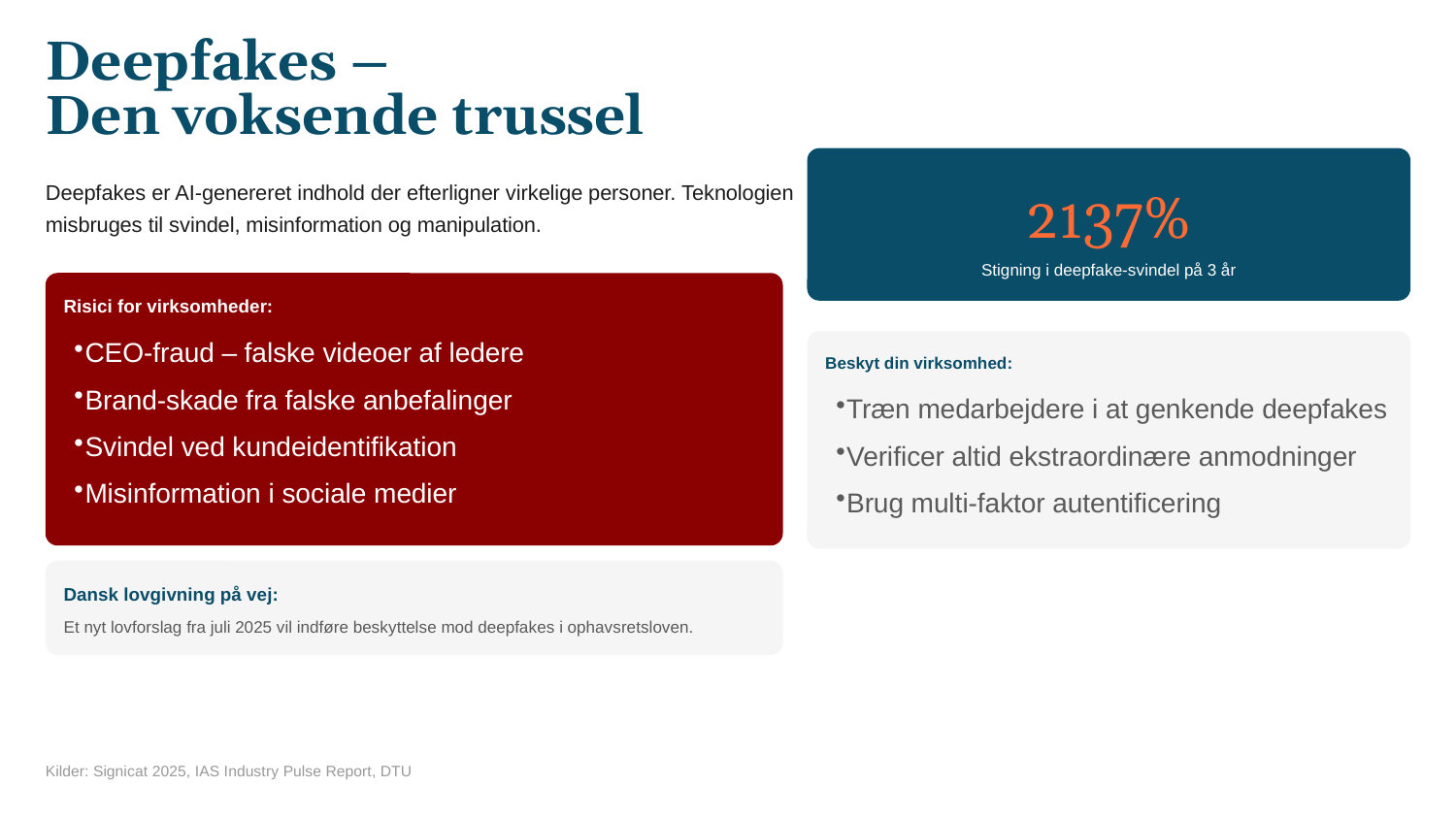

Deepfakes –
Den voksende trussel

2137%
Deepfakes er AI-genereret indhold der efterligner virkelige personer. Teknologien misbruges til svindel, misinformation og manipulation.
Stigning i deepfake-svindel på 3 år

Risici for virksomheder:
CEO-fraud – falske videoer af ledere
Brand-skade fra falske anbefalinger
Svindel ved kundeidentifikation
Misinformation i sociale medier

Beskyt din virksomhed:
Træn medarbejdere i at genkende deepfakes
Verificer altid ekstraordinære anmodninger
Brug multi-faktor autentificering

Dansk lovgivning på vej:
Et nyt lovforslag fra juli 2025 vil indføre beskyttelse mod deepfakes i ophavsretsloven.
Kilder: Signicat 2025, IAS Industry Pulse Report, DTU